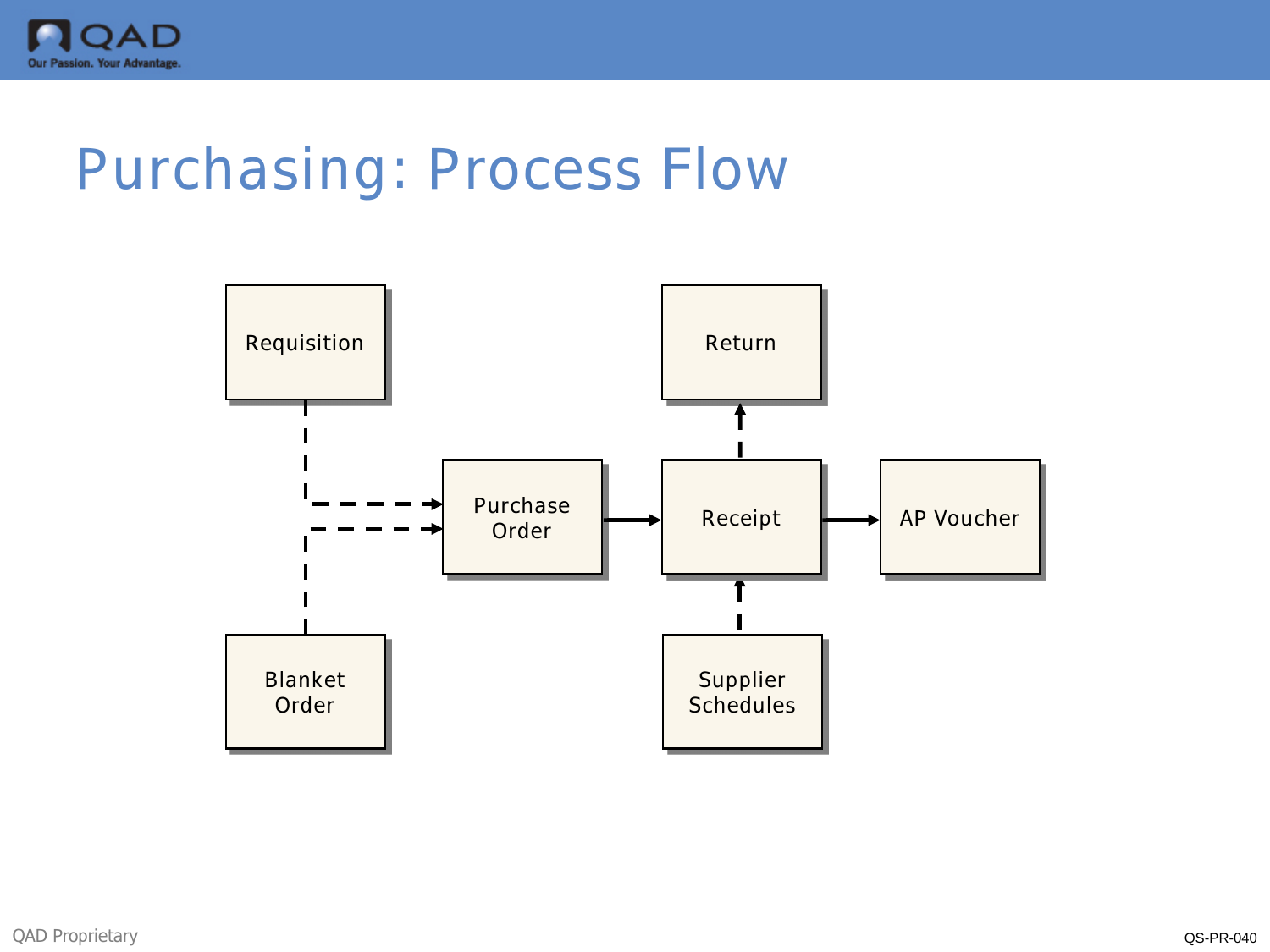

Purchasing: Process Flow
Requisition
Return

Purchase
Order
Receipt
AP Voucher

Blanket
Order
Supplier
Schedules
QS-PR-040